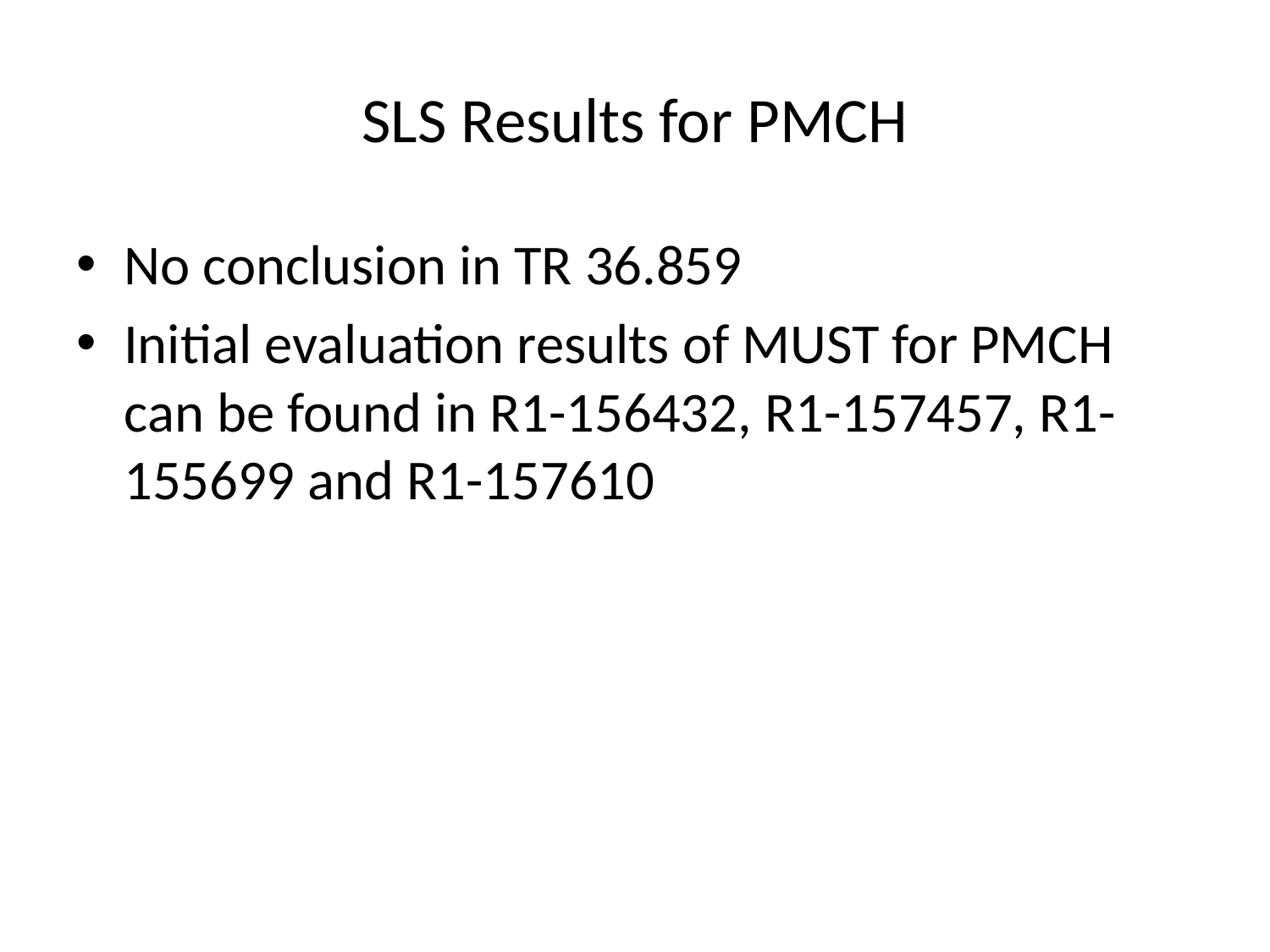

# SLS Results for PMCH
No conclusion in TR 36.859
Initial evaluation results of MUST for PMCH can be found in R1-156432, R1-157457, R1-155699 and R1-157610